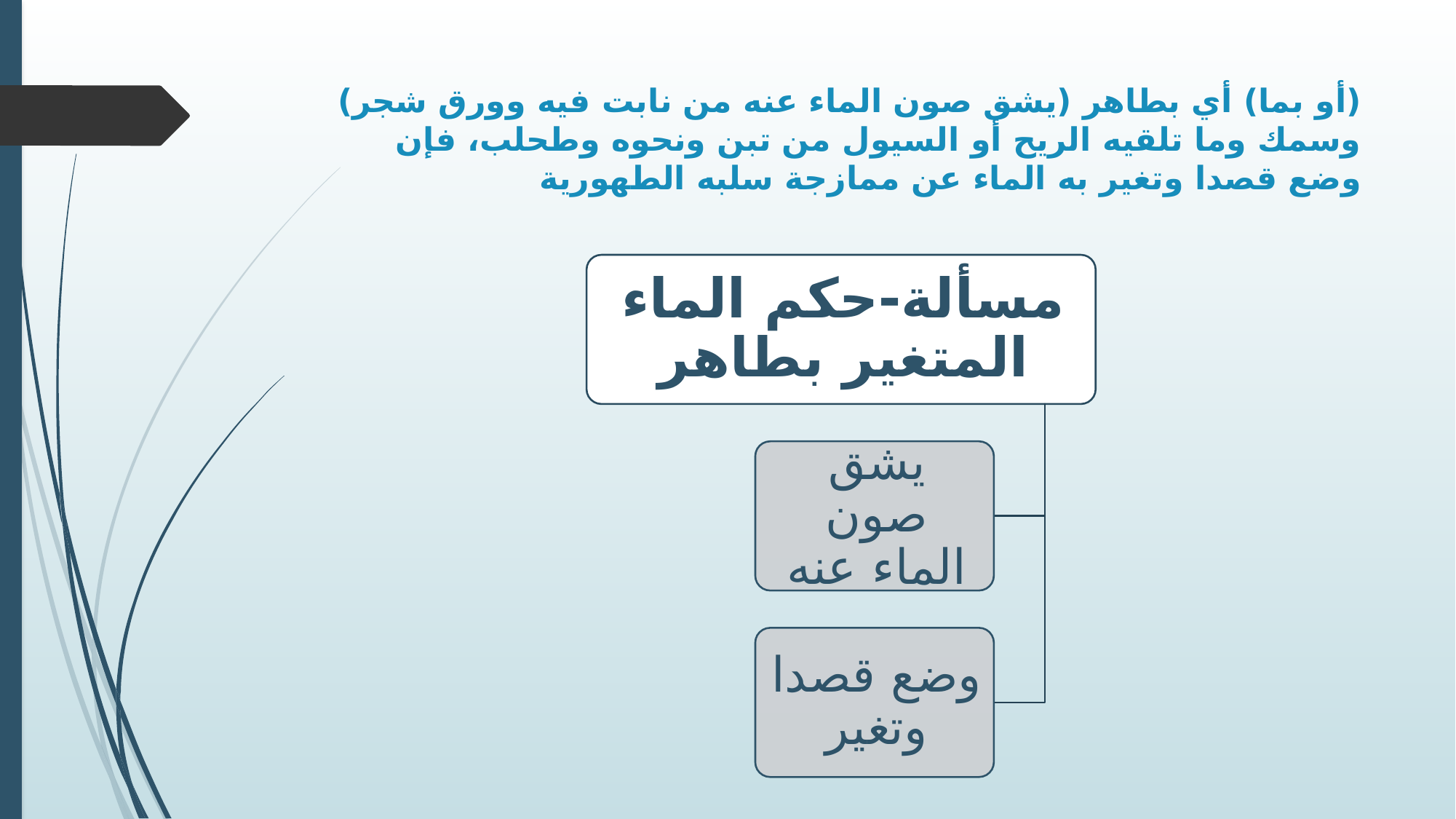

# (أو بما) أي بطاهر (يشق صون الماء عنه من نابت فيه وورق شجر) وسمك وما تلقيه الريح أو السيول من تبن ونحوه وطحلب، فإن وضع قصدا وتغير به الماء عن ممازجة سلبه الطهورية
مسألة-حكم الماء المتغير بطاهر
يشق صون الماء عنه
وضع قصدا وتغير